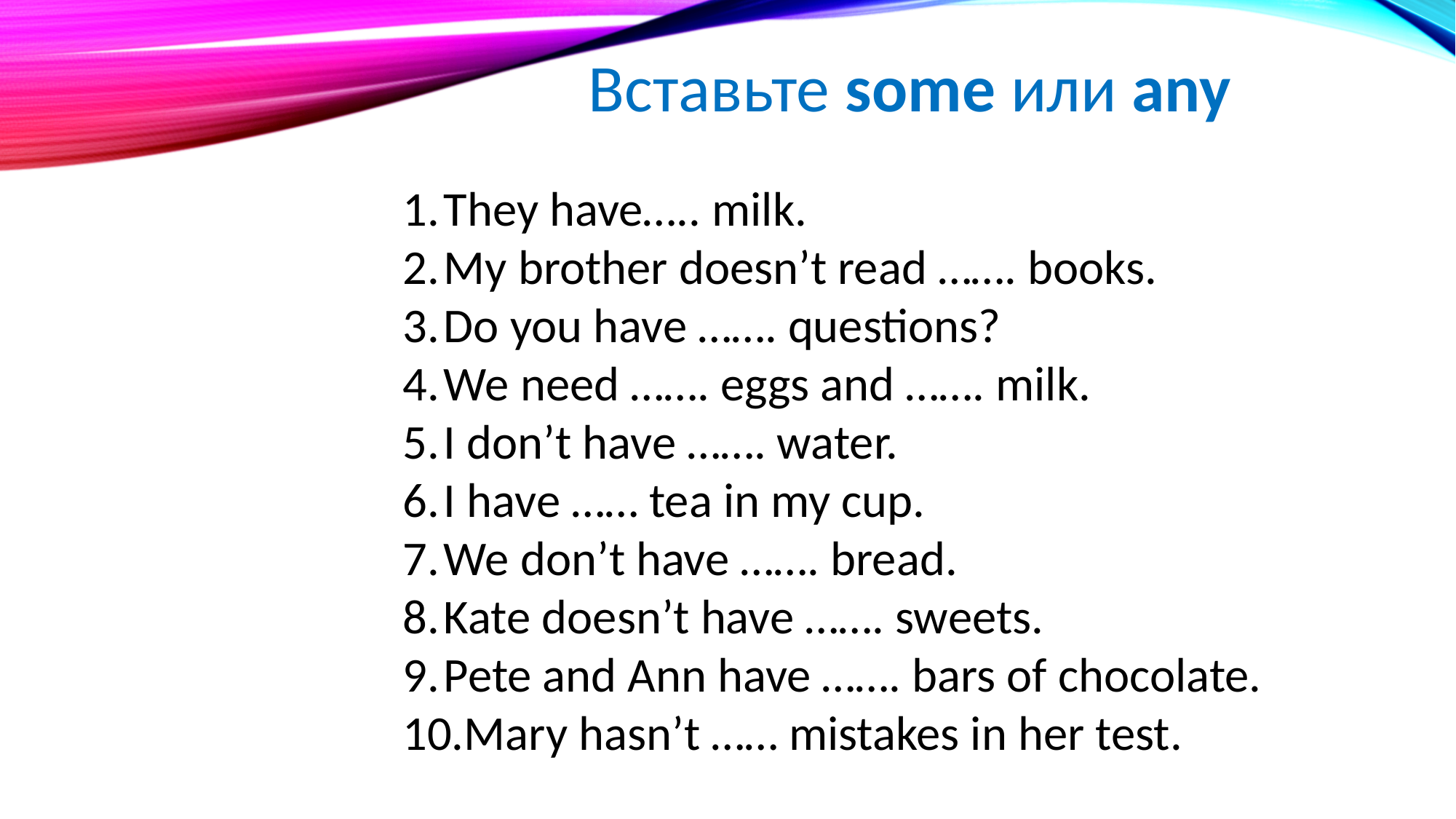

Вставьте some или any
They have….. milk.
My brother doesn’t read ……. books.
Do you have ……. questions?
We need ……. eggs and ……. milk.
I don’t have ……. water.
I have …… tea in my cup.
We don’t have ……. bread.
Kate doesn’t have ……. sweets.
Pete and Ann have ……. bars of chocolate.
Mary hasn’t …… mistakes in her test.